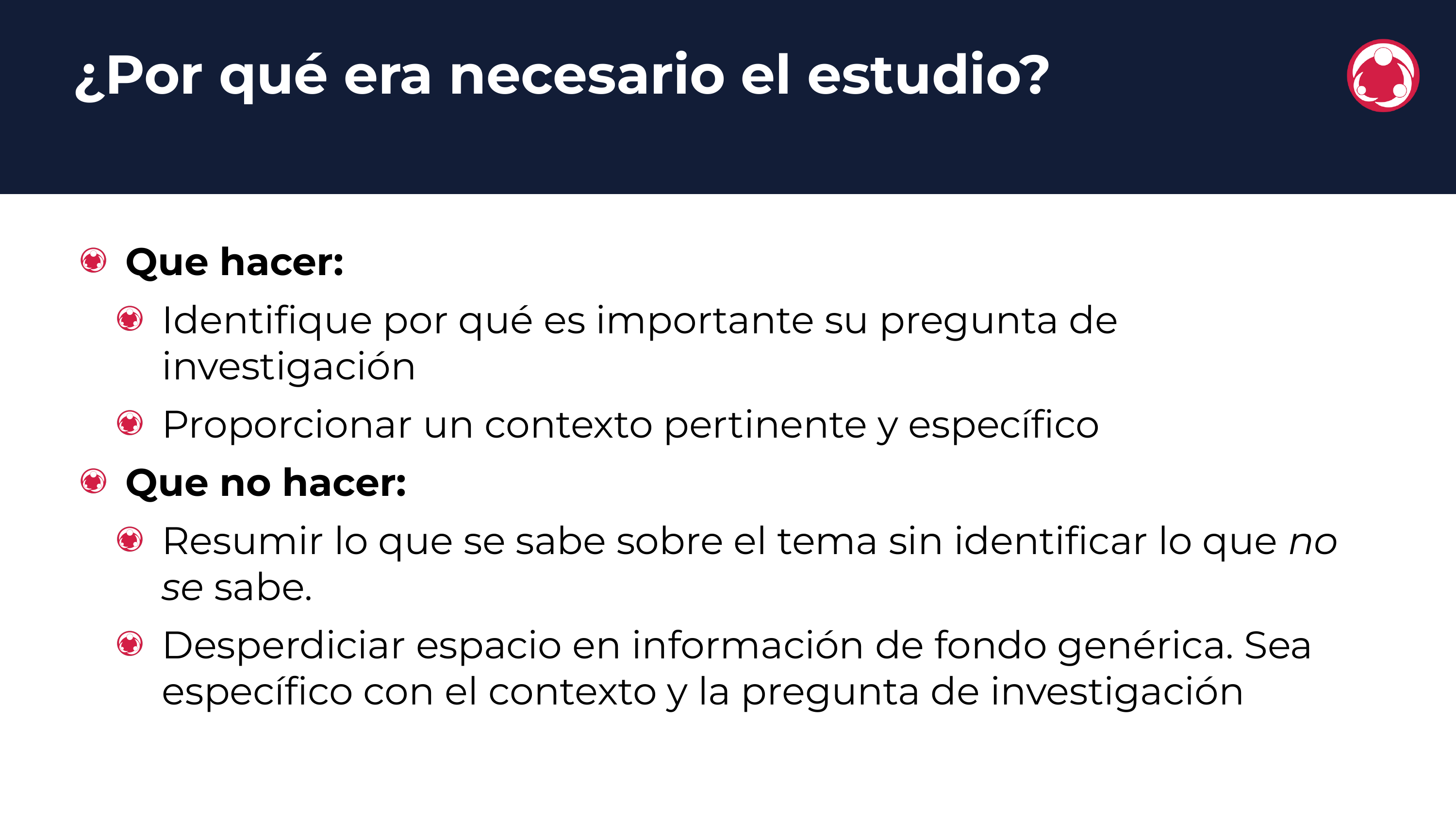

¿Por qué era necesario el estudio?

Que hacer:
Identifique por qué es importante su pregunta de investigación
Proporcionar un contexto pertinente y específico
Que no hacer:
Resumir lo que se sabe sobre el tema sin identificar lo que no se sabe.
Desperdiciar espacio en información de fondo genérica. Sea específico con el contexto y la pregunta de investigación